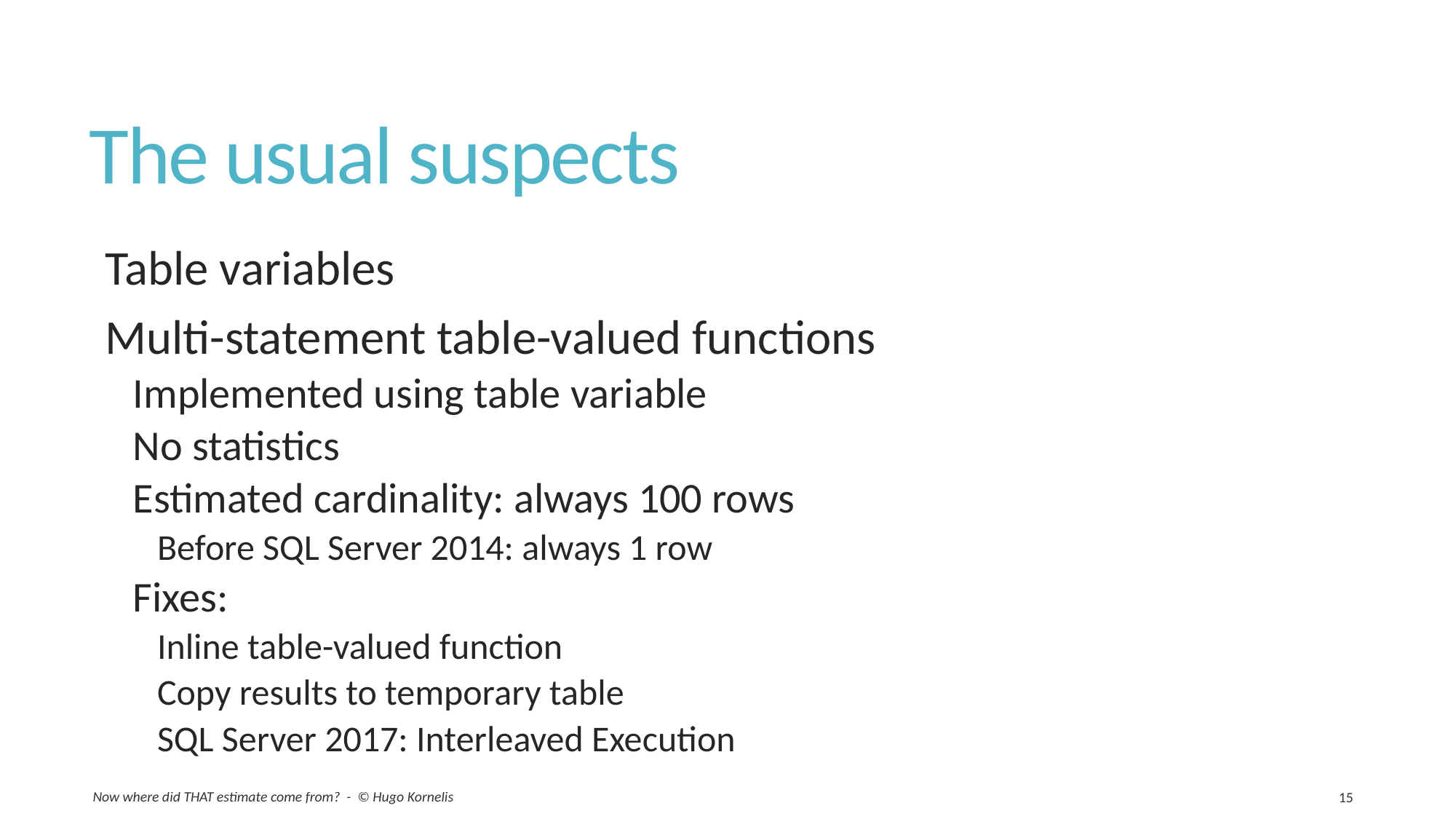

# The usual suspects
Table variables
Multi-statement table-valued functions
Implemented using table variable
No statistics
Estimated cardinality: always 100 rows
Before SQL Server 2014: always 1 row
Fixes:
Inline table-valued function
Copy results to temporary table
SQL Server 2017: Interleaved Execution
Now where did THAT estimate come from?  -  © Hugo Kornelis
15